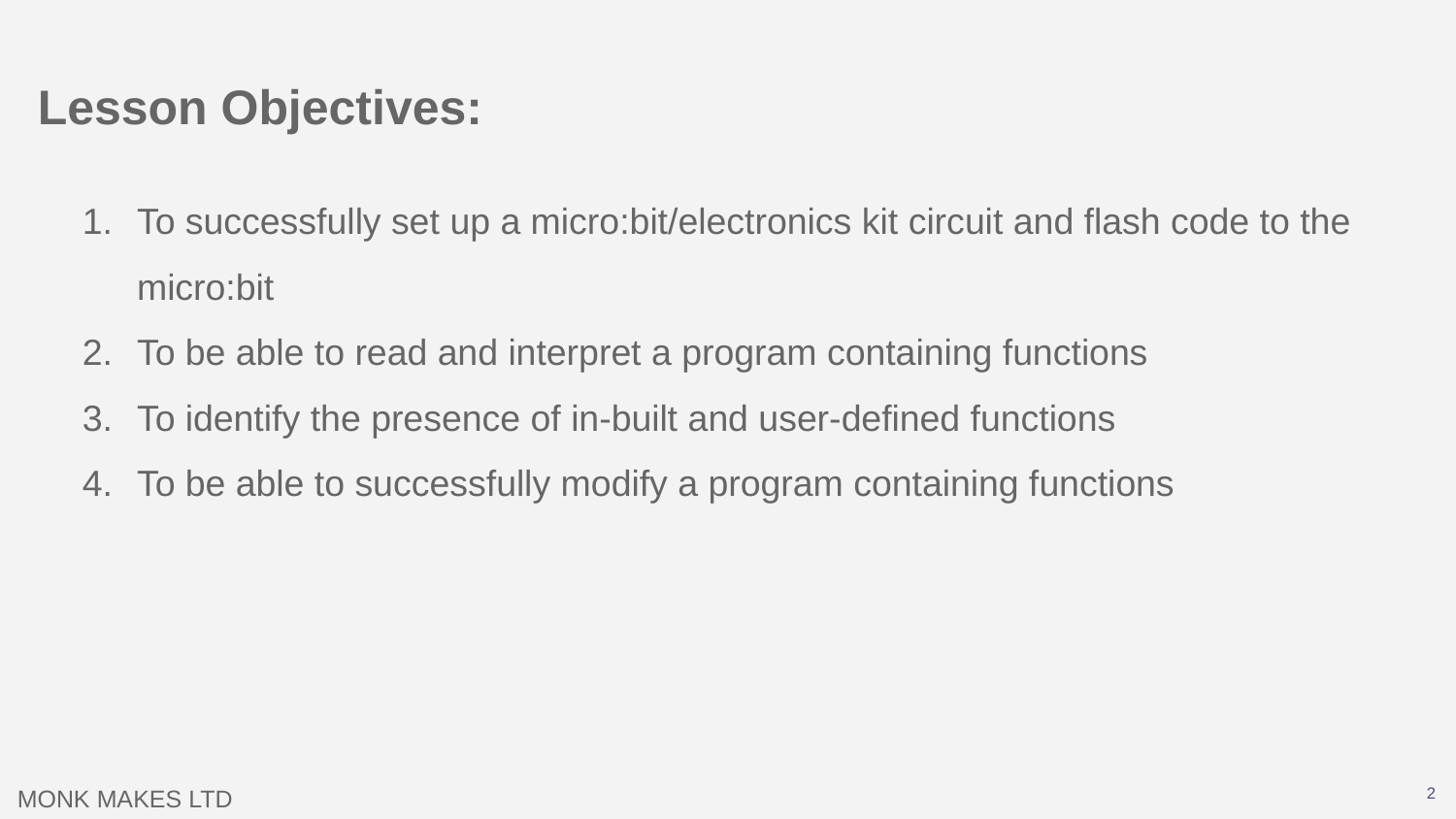

# Lesson Objectives:
To successfully set up a micro:bit/electronics kit circuit and flash code to the micro:bit
To be able to read and interpret a program containing functions
To identify the presence of in-built and user-defined functions
To be able to successfully modify a program containing functions

2